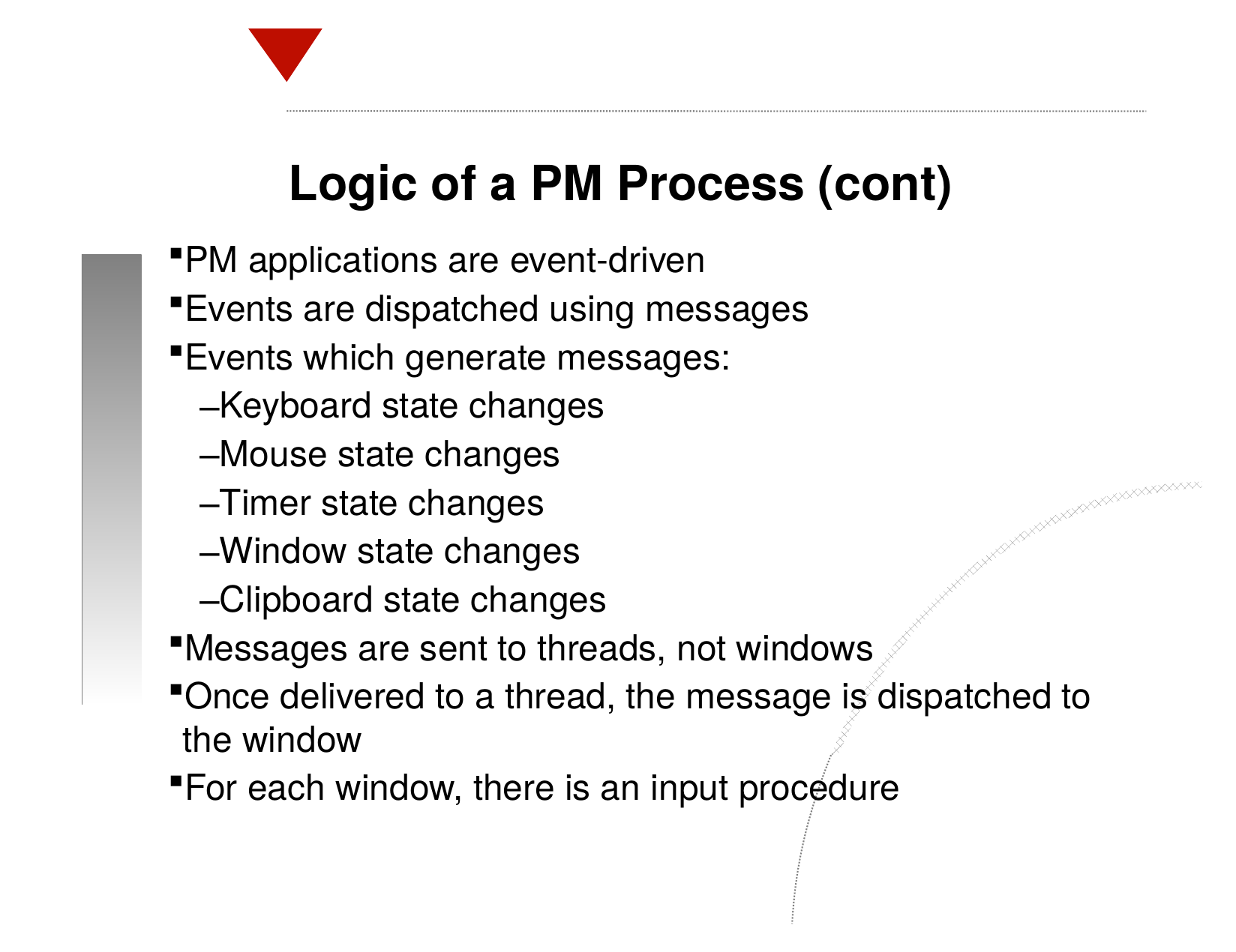

Logic of a PM Process (cont)
PM applications are event-driven
Events are dispatched using messages
Events which generate messages:
Keyboard state changes
Mouse state changes
Timer state changes
Window state changes
Clipboard state changes
Messages are sent to threads, not windows
Once delivered to a thread, the message is dispatched to the window
For each window, there is an input procedure